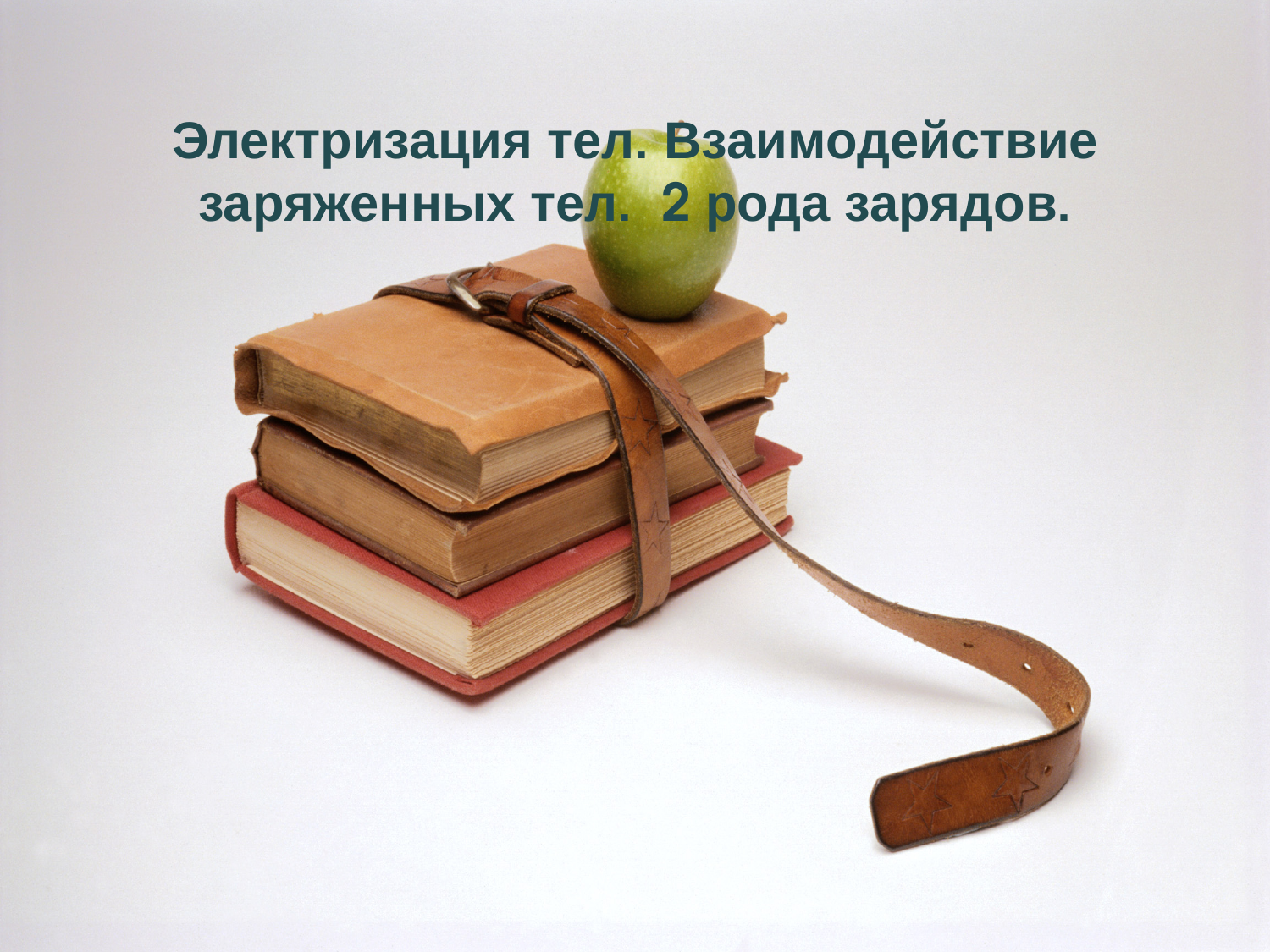

# Электризация тел. Взаимодействие заряженных тел.  2 рода зарядов.